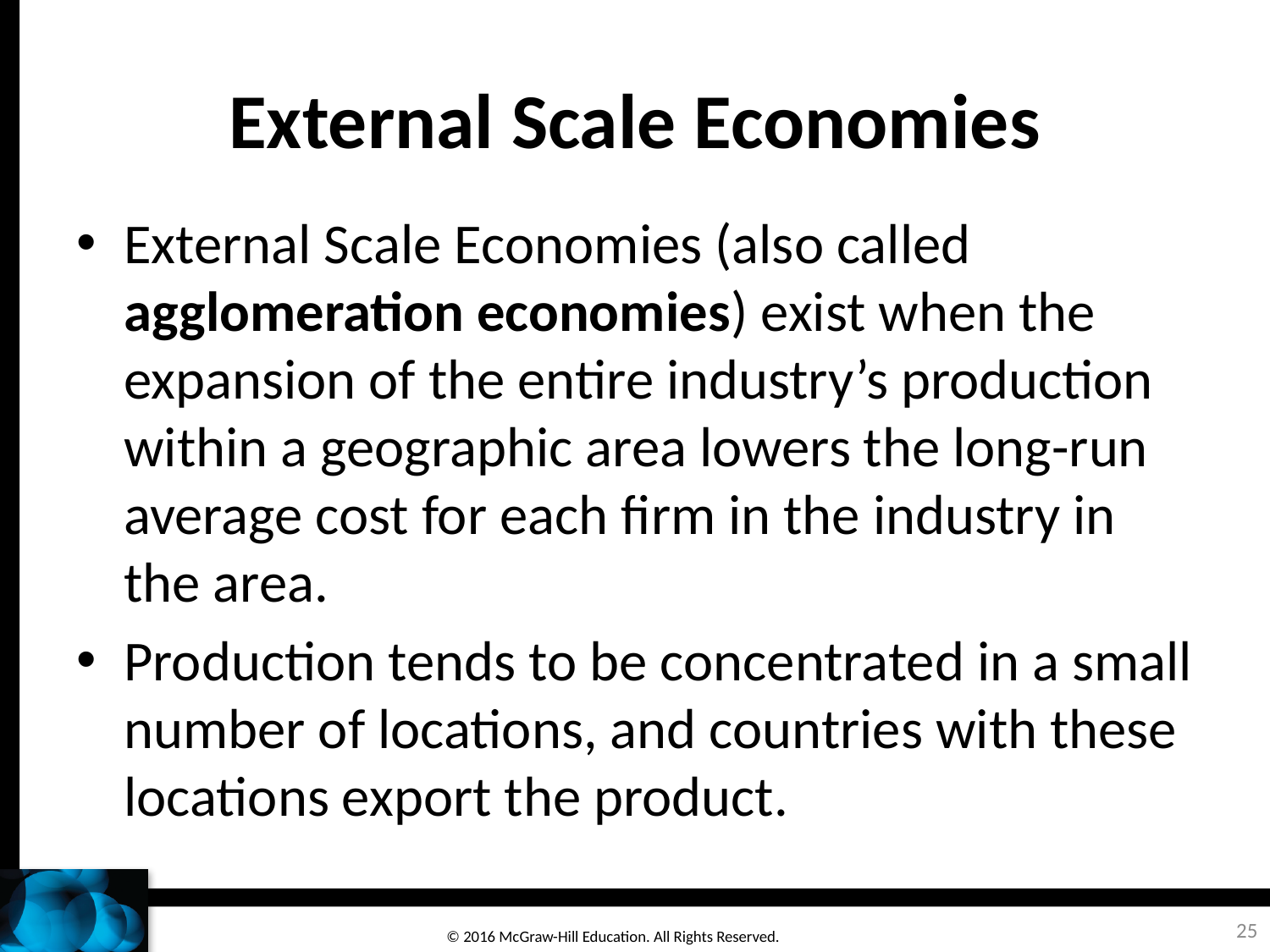

# External Scale Economies
External Scale Economies (also called agglomeration economies) exist when the expansion of the entire industry’s production within a geographic area lowers the long-run average cost for each firm in the industry in the area.
Production tends to be concentrated in a small number of locations, and countries with these locations export the product.
25
© 2016 McGraw-Hill Education. All Rights Reserved.